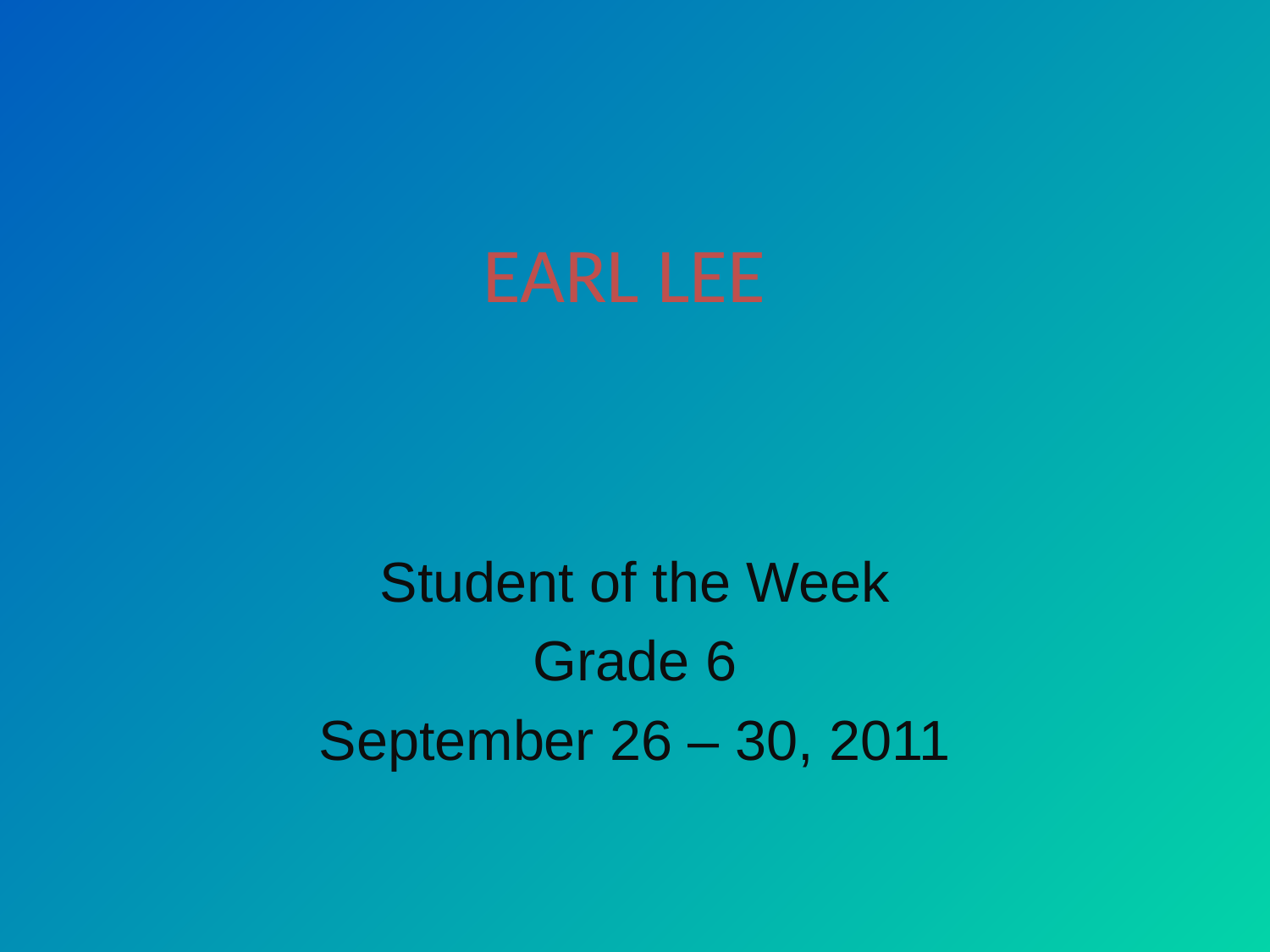

# EARL LEE
Student of the Week
Grade 6
September 26 – 30, 2011